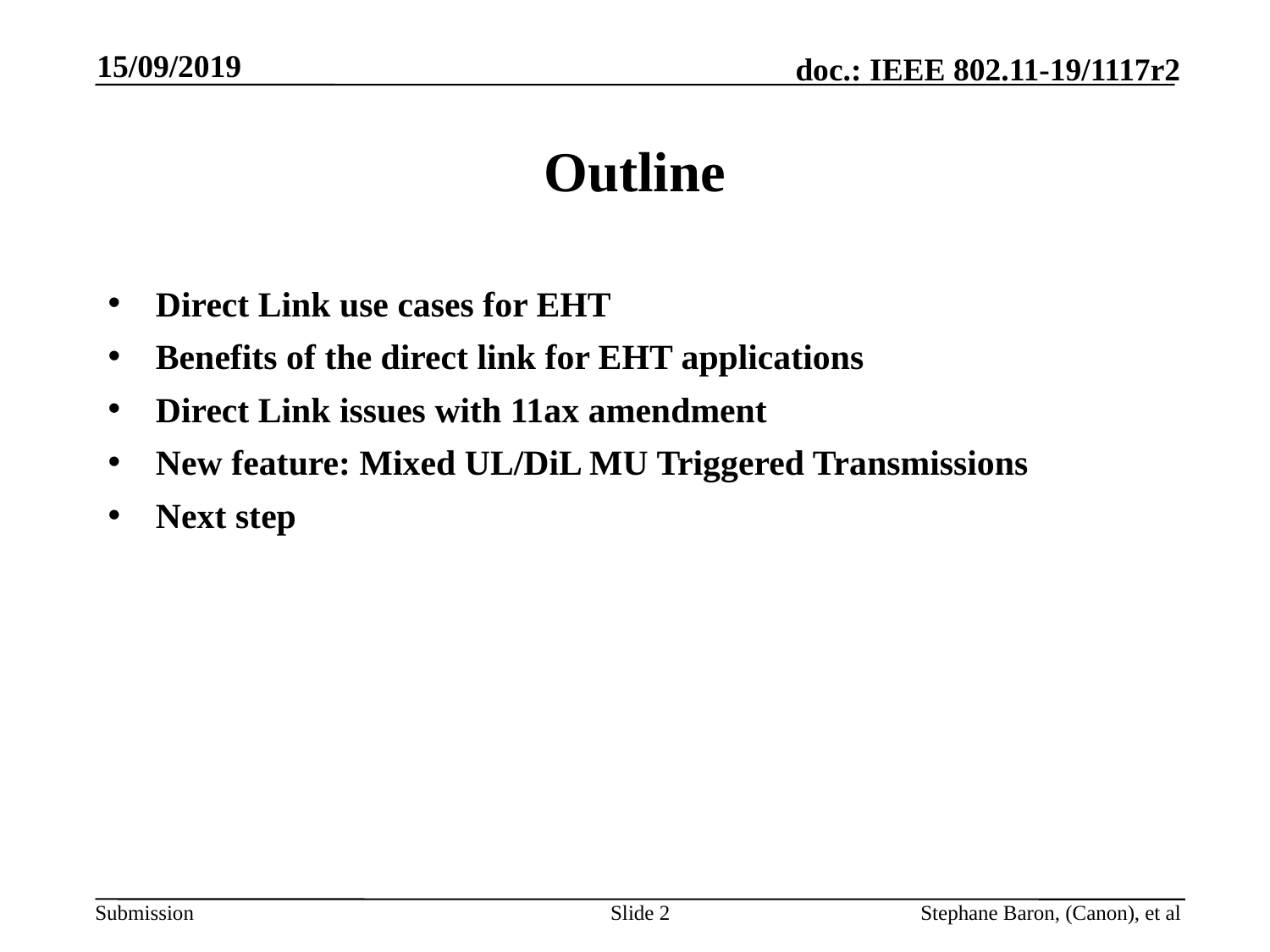

15/09/2019
# Outline
Direct Link use cases for EHT
Benefits of the direct link for EHT applications
Direct Link issues with 11ax amendment
New feature: Mixed UL/DiL MU Triggered Transmissions
Next step
Slide 2
Stephane Baron, (Canon), et al